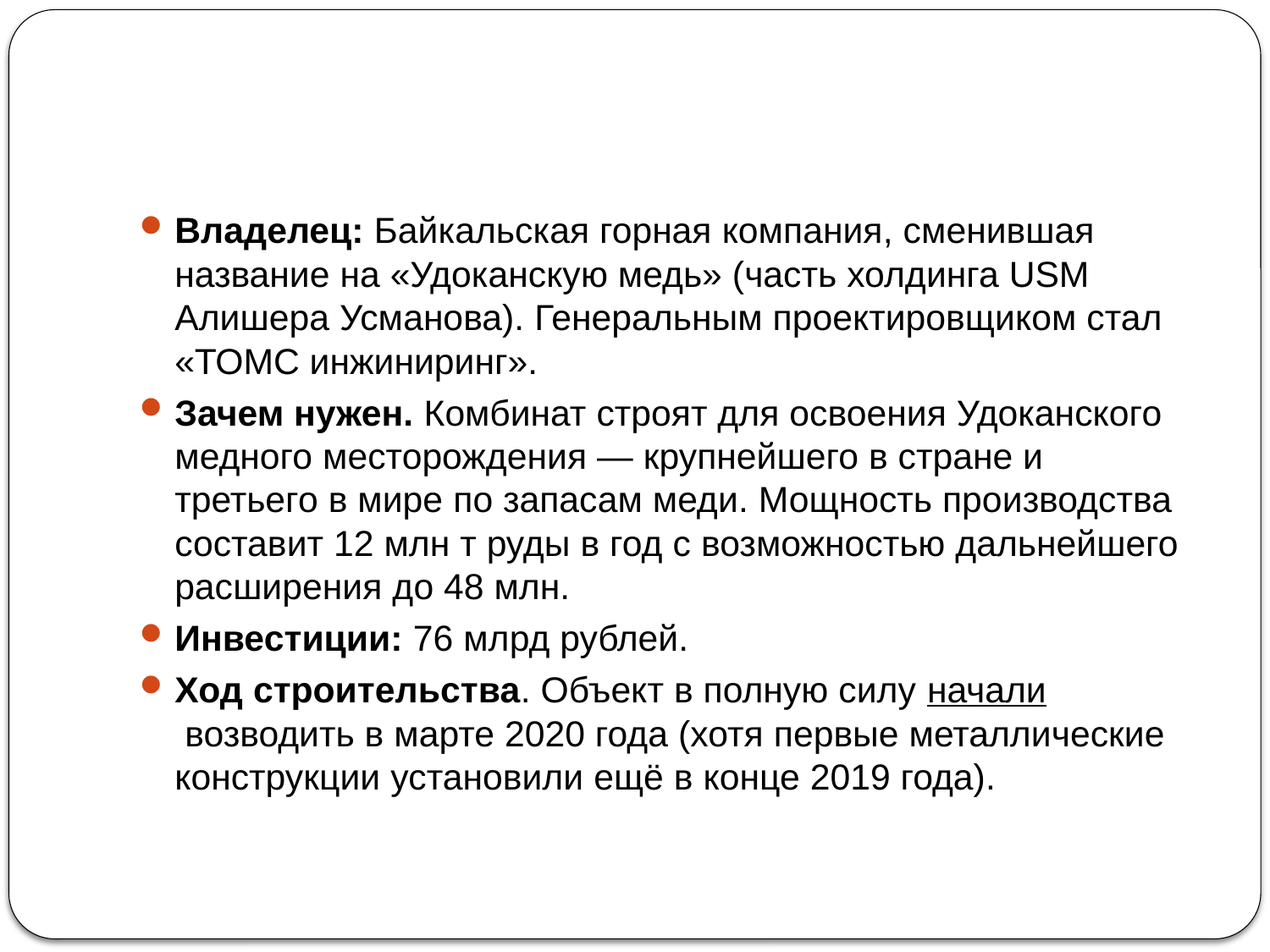

#
Владелец: Байкальская горная компания, сменившая название на «Удоканскую медь» (часть холдинга USM Алишера Усманова). Генеральным проектировщиком стал «ТОМС инжиниринг».
Зачем нужен. Комбинат строят для освоения Удоканского медного месторождения — крупнейшего в стране и третьего в мире по запасам меди. Мощность производства составит 12 млн т руды в год с возможностью дальнейшего расширения до 48 млн.
Инвестиции: 76 млрд рублей.
Ход строительства. Объект в полную силу начали  возводить в марте 2020 года (хотя первые металлические конструкции установили ещё в конце 2019 года).